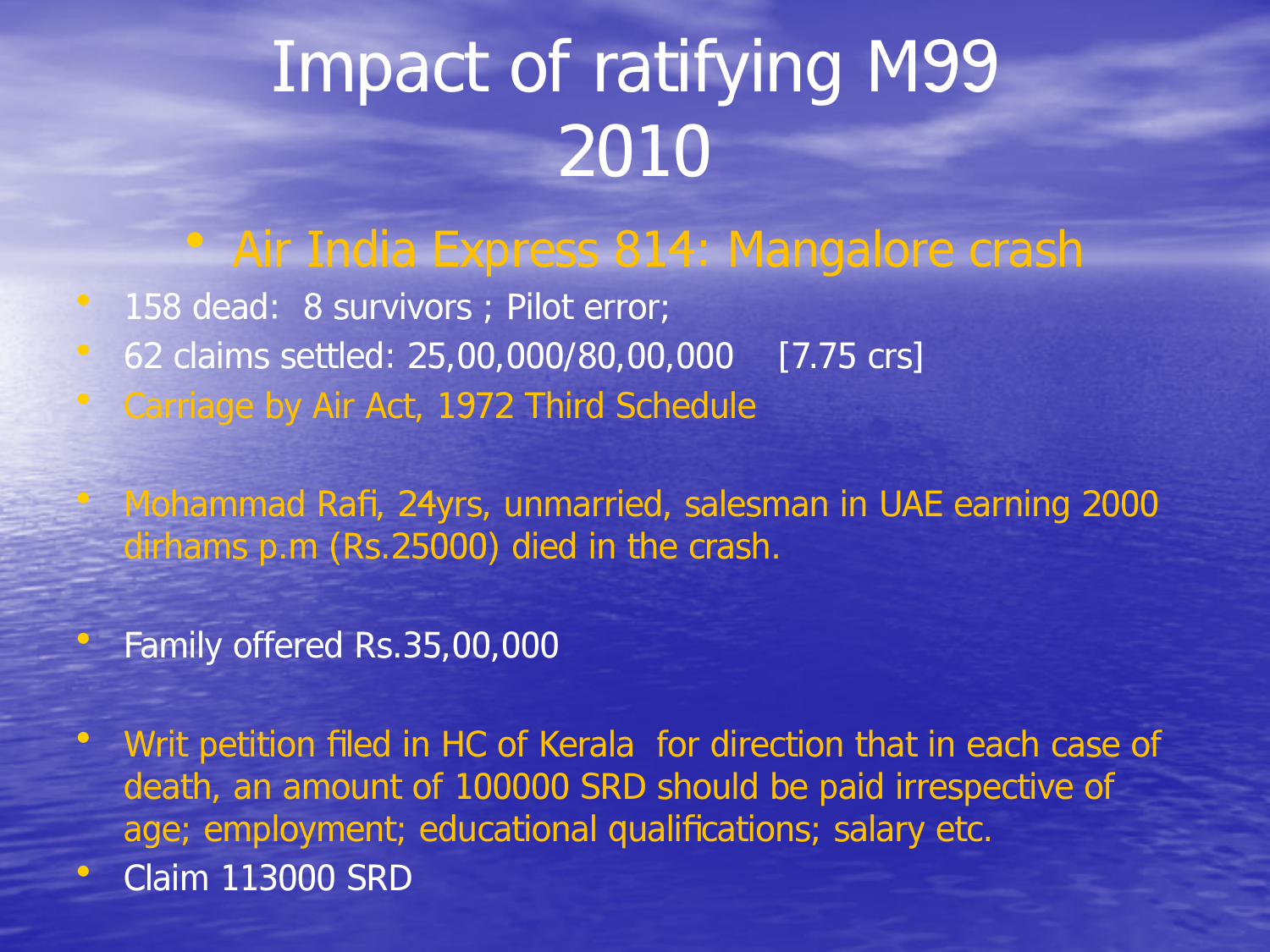

# Impact of ratifying M99 2010
Air India Express 814: Mangalore crash
158 dead:  8 survivors ; Pilot error;
62 claims settled: 25,00,000/80,00,000    [7.75 crs]
Carriage by Air Act, 1972 Third Schedule

Mohammad Rafi, 24yrs, unmarried, salesman in UAE earning 2000 dirhams p.m (Rs.25000) died in the crash.

Family offered Rs.35,00,000

Writ petition filed in HC of Kerala  for direction that in each case of death, an amount of 100000 SRD should be paid irrespective of age; employment; educational qualifications; salary etc.
Claim 113000 SRD